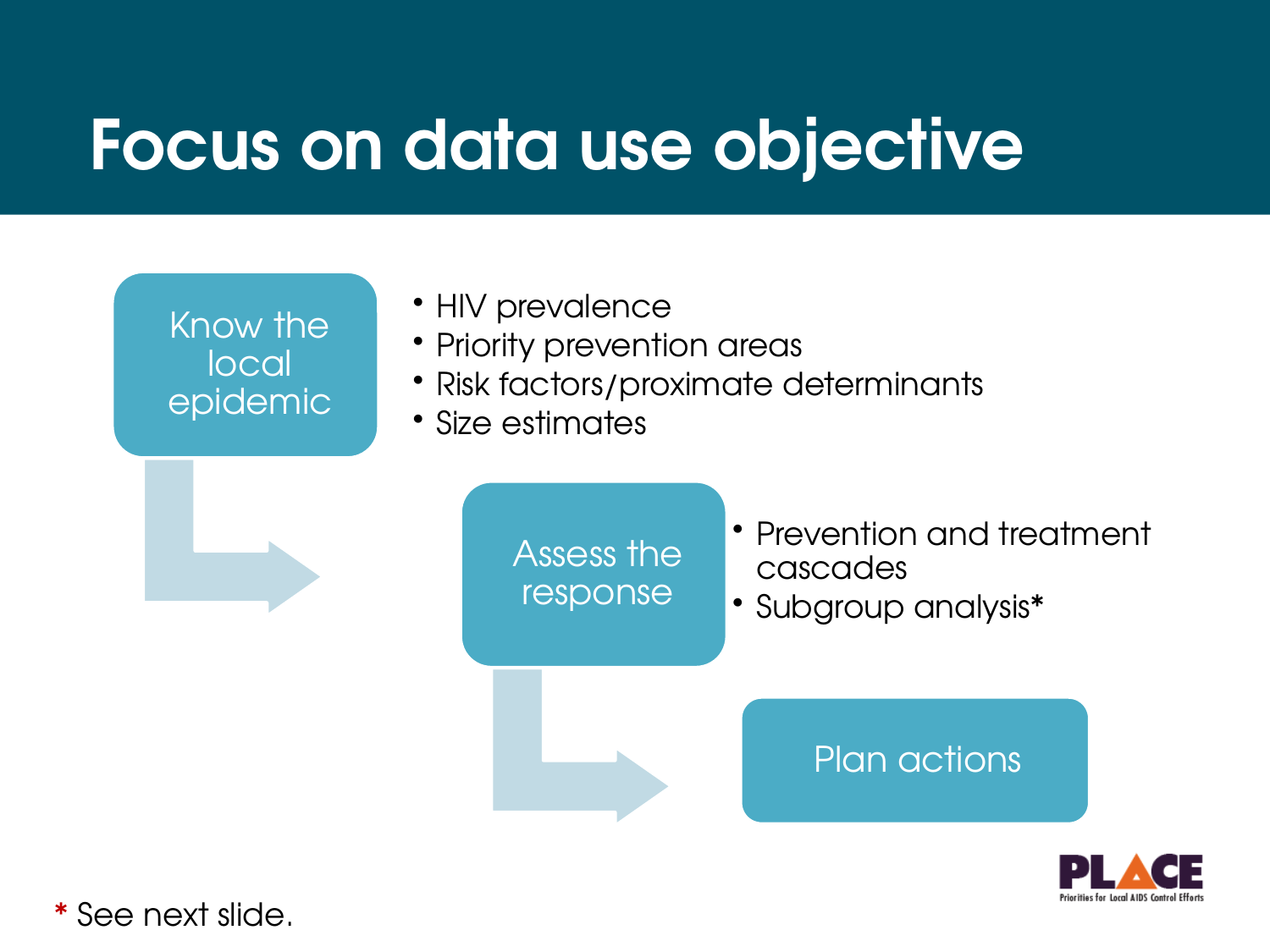

# Focus on data use objective
Know the local epidemic
HIV prevalence
Priority prevention areas
Risk factors/proximate determinants
Size estimates
Assess the response
Prevention and treatment cascades
Subgroup analysis*
  Plan actions
* See next slide.